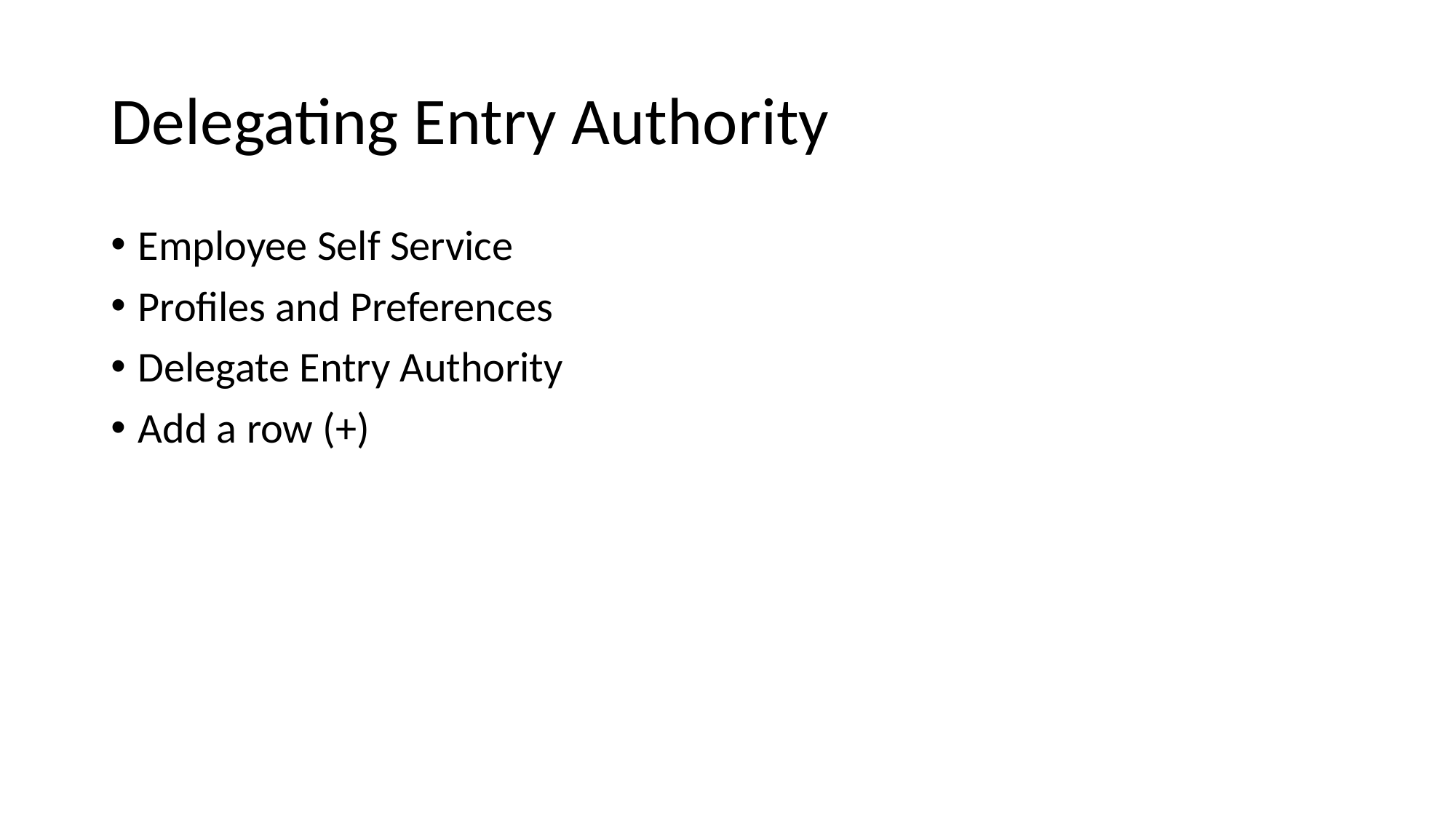

# Delegating Entry Authority
Employee Self Service
Profiles and Preferences
Delegate Entry Authority
Add a row (+)